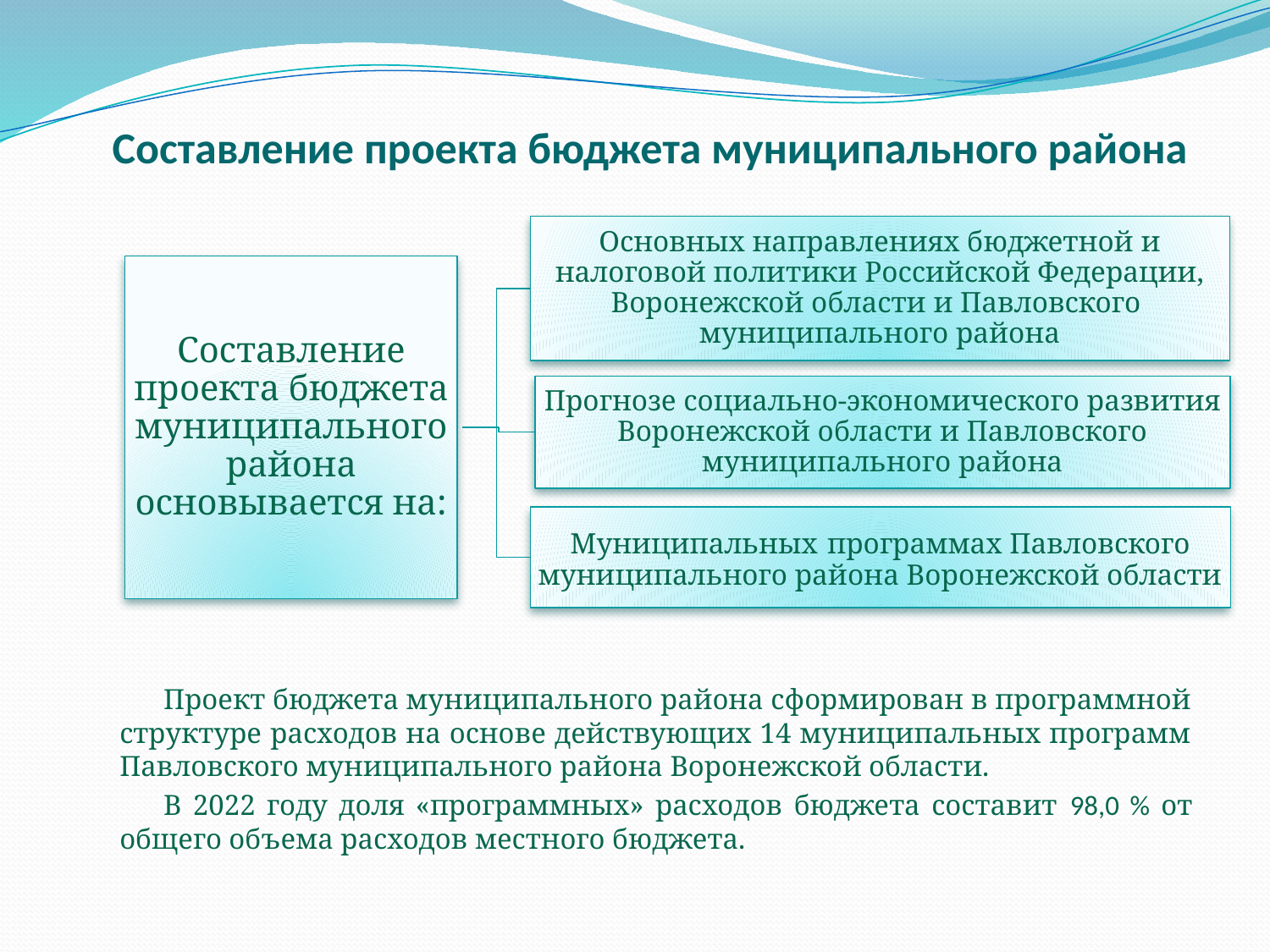

# Составление проекта бюджета муниципального района

Составление проекта бюджета муниципального района основывается на:
Основных направлениях бюджетной и налоговой политики Российской Федерации, Воронежской области и Павловского  муниципального района
Прогнозе социально-экономического развития Воронежской области и Павловского муниципального района
Муниципальных программах Павловского муниципального района Воронежской области
Проект бюджета муниципального района сформирован в программной структуре расходов на основе действующих 14 муниципальных программ Павловского муниципального района Воронежской области.
В 2022 году доля «программных» расходов бюджета составит 98,0 % от общего объема расходов местного бюджета.